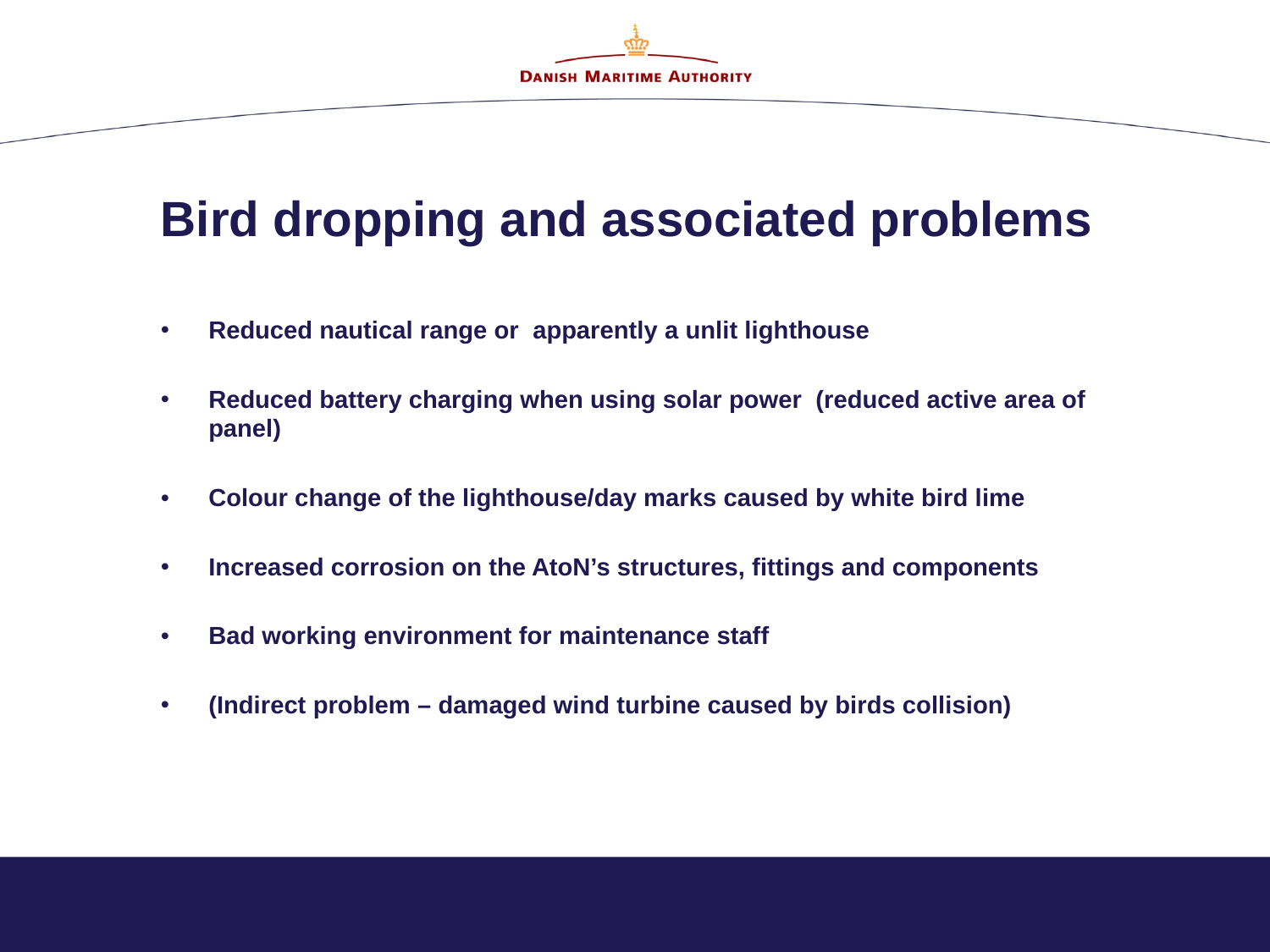

# Bird dropping and associated problems

Reduced nautical range or  apparently a unlit lighthouse

Reduced battery charging when using solar power  (reduced active area of panel)

Colour change of the lighthouse/day marks caused by white bird lime

Increased corrosion on the AtoN’s structures, fittings and components

Bad working environment for maintenance staff

(Indirect problem – damaged wind turbine caused by birds collision)